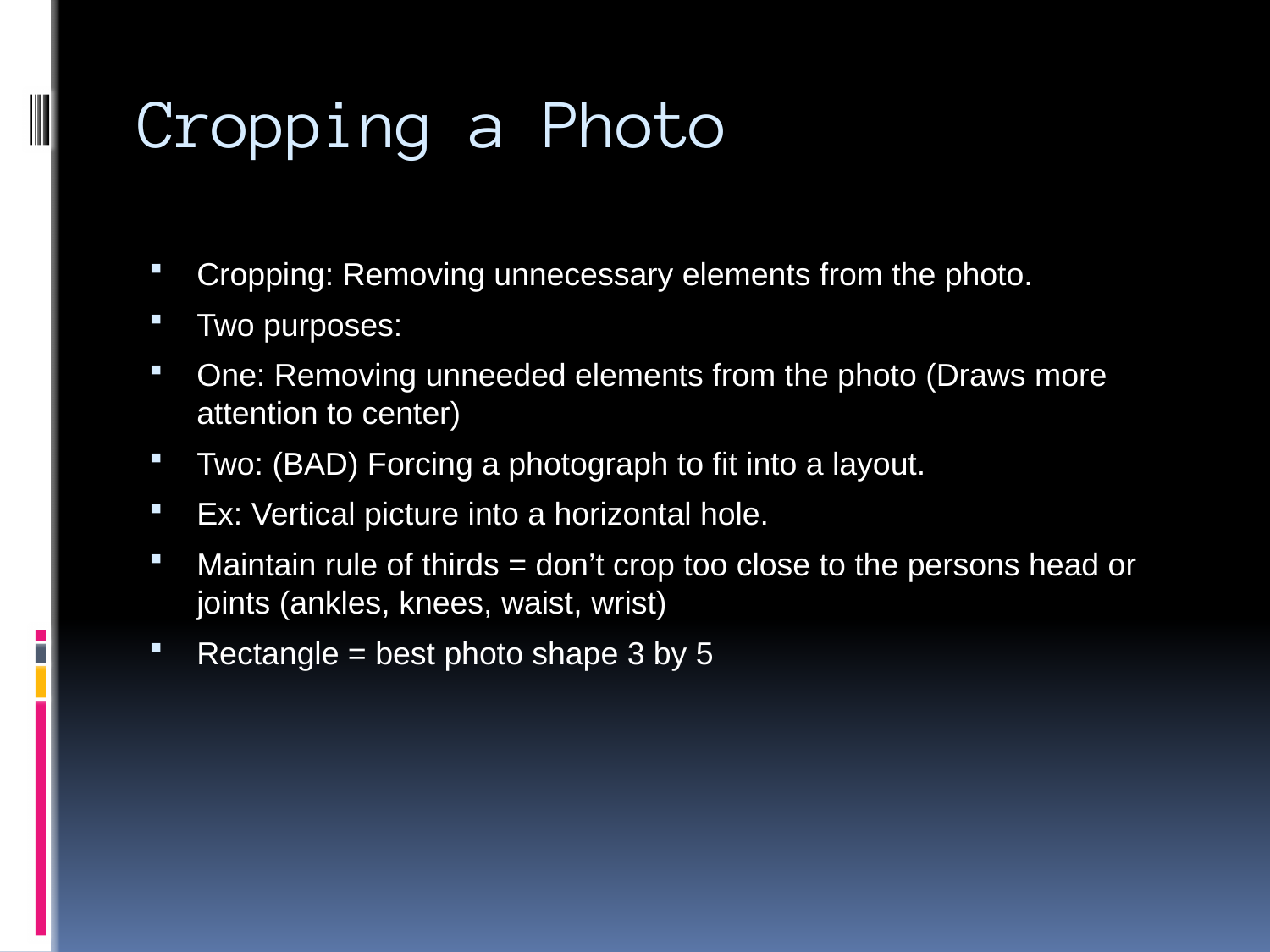

# Cropping a Photo
Cropping: Removing unnecessary elements from the photo.
Two purposes:
One: Removing unneeded elements from the photo (Draws more attention to center)
Two: (BAD) Forcing a photograph to fit into a layout.
Ex: Vertical picture into a horizontal hole.
Maintain rule of thirds = don’t crop too close to the persons head or joints (ankles, knees, waist, wrist)
Rectangle = best photo shape 3 by 5